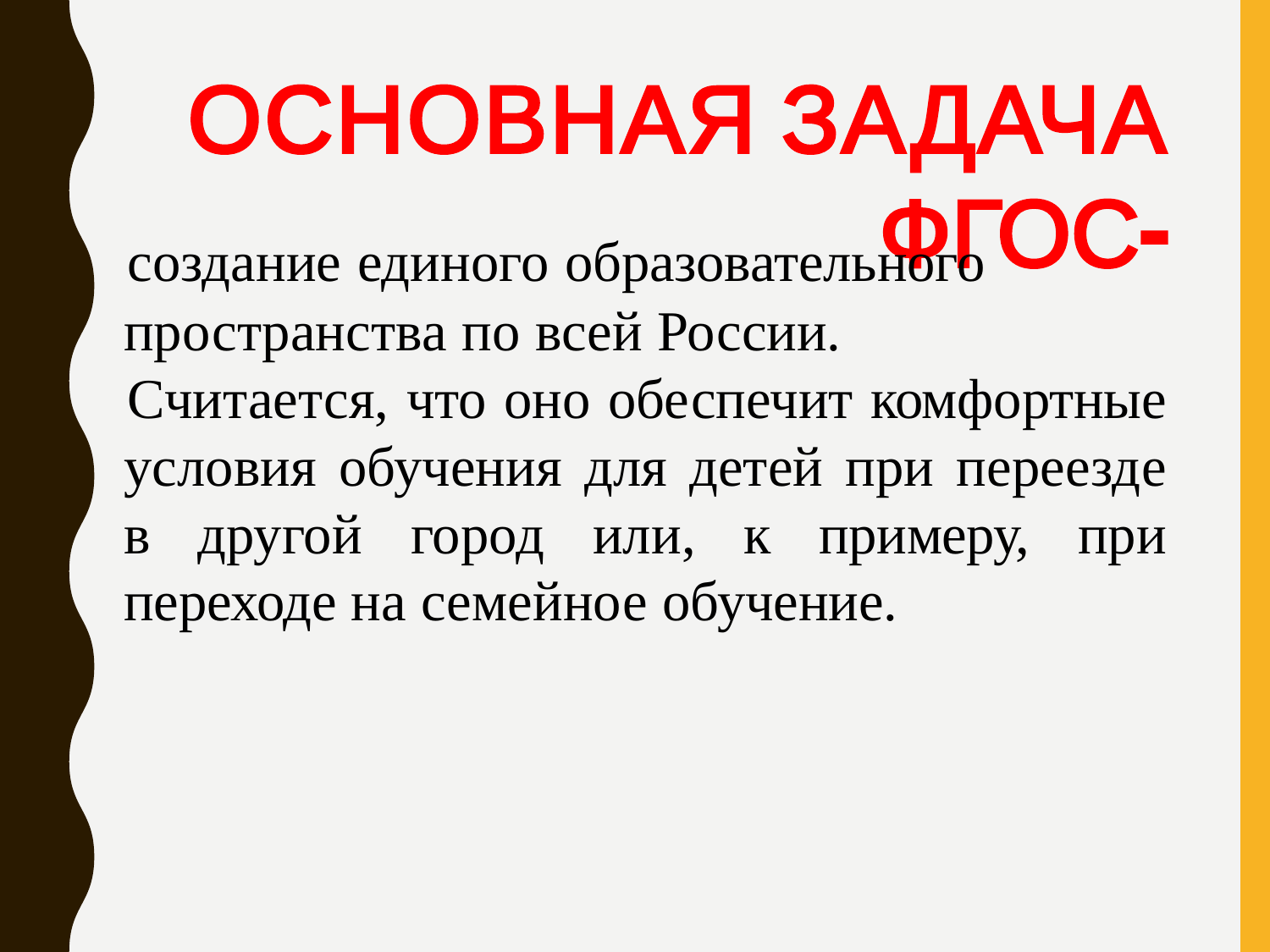

# Основная задача ФГОС-
создание единого образовательного пространства по всей России.
Считается, что оно обеспечит комфортные условия обучения для детей при переезде в другой город или, к примеру, при переходе на семейное обучение.